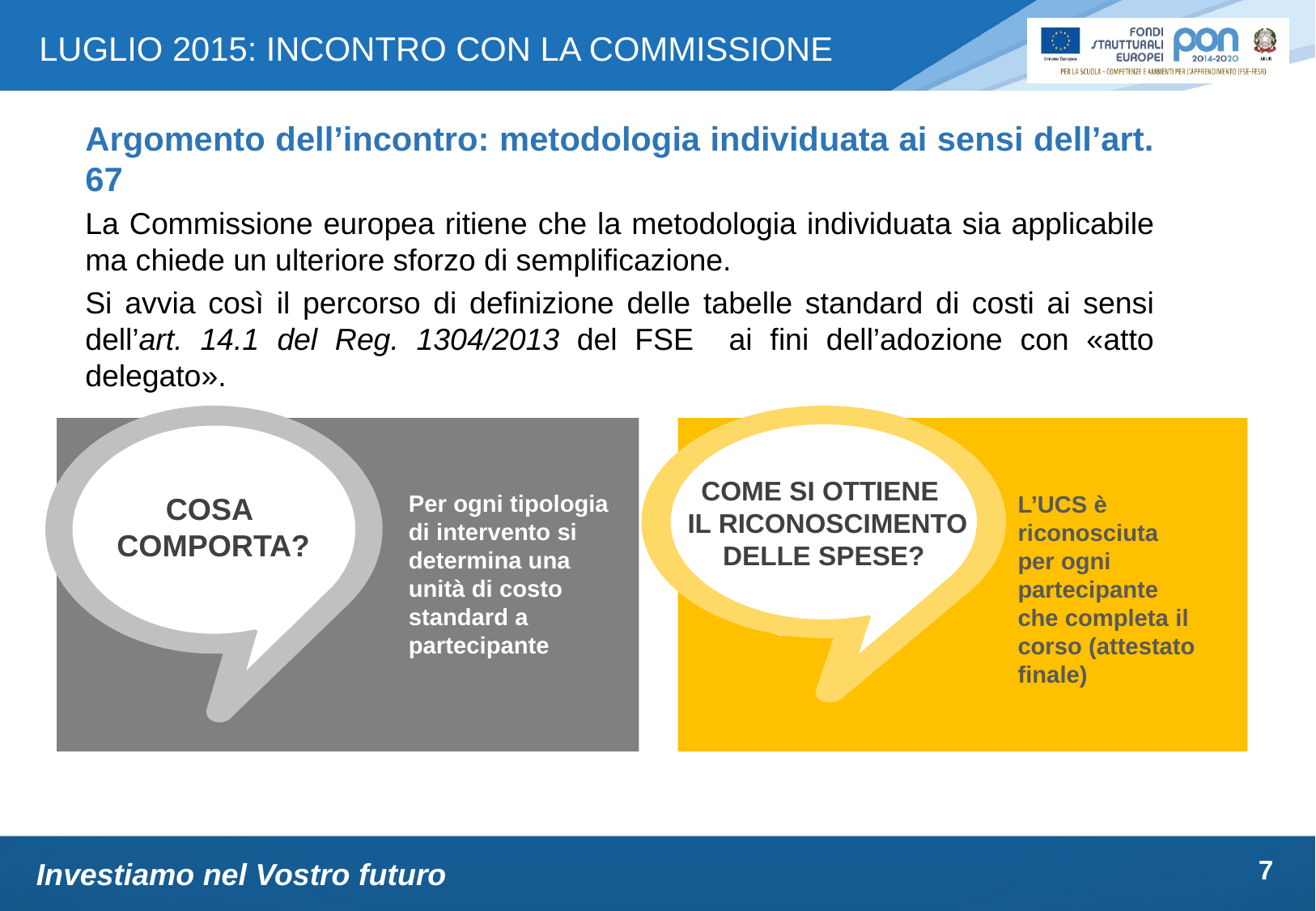

LUGLIO 2015: INCONTRO CON LA COMMISSIONE
Argomento dell’incontro: metodologia individuata ai sensi dell’art. 67
La Commissione europea ritiene che la metodologia individuata sia applicabile ma chiede un ulteriore sforzo di semplificazione.
Si avvia così il percorso di definizione delle tabelle standard di costi ai sensi dell’art. 14.1 del Reg. 1304/2013 del FSE  ai fini dell’adozione con «atto delegato».

COSA
COMPORTA?

Per ogni tipologia
di intervento si
determina una
unità di costo
standard a
partecipante

COME SI OTTIENE
  IL RICONOSCIMENTO
DELLE SPESE?
L’UCS è
riconosciuta
per ogni
partecipante
che completa il
corso (attestato finale)

7
Investiamo nel Vostro futuro